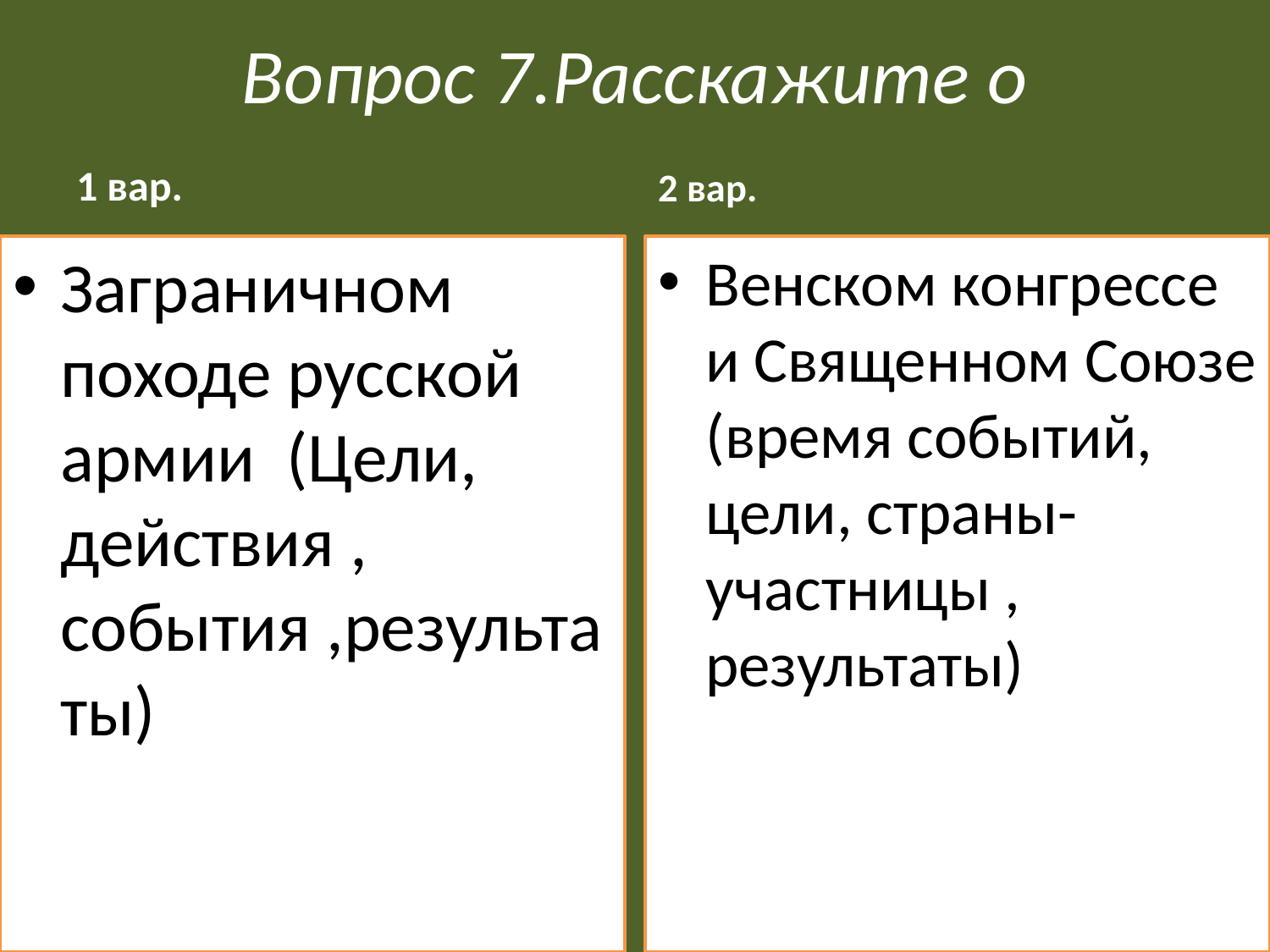

# Вопрос 7.Расскажите о
1 вар.
2 вар.
Заграничном походе русской армии  (Цели, действия , события ,результаты)
Венском конгрессе  и Священном Союзе (время событий, цели, страны-участницы , результаты)